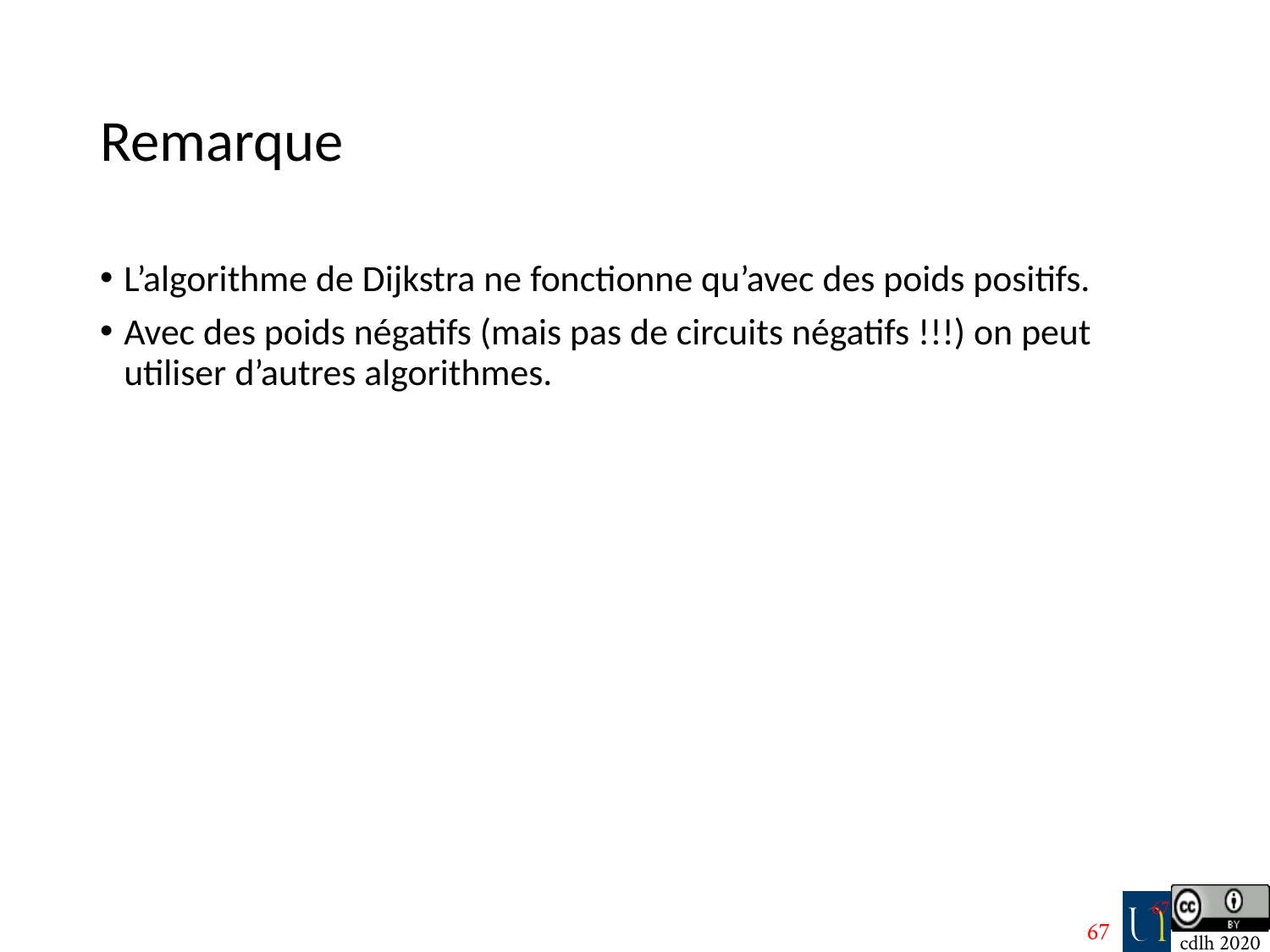

# Remarque
L’algorithme de Dijkstra ne fonctionne qu’avec des poids positifs.
Avec des poids négatifs (mais pas de circuits négatifs !!!) on peut utiliser d’autres algorithmes.
67